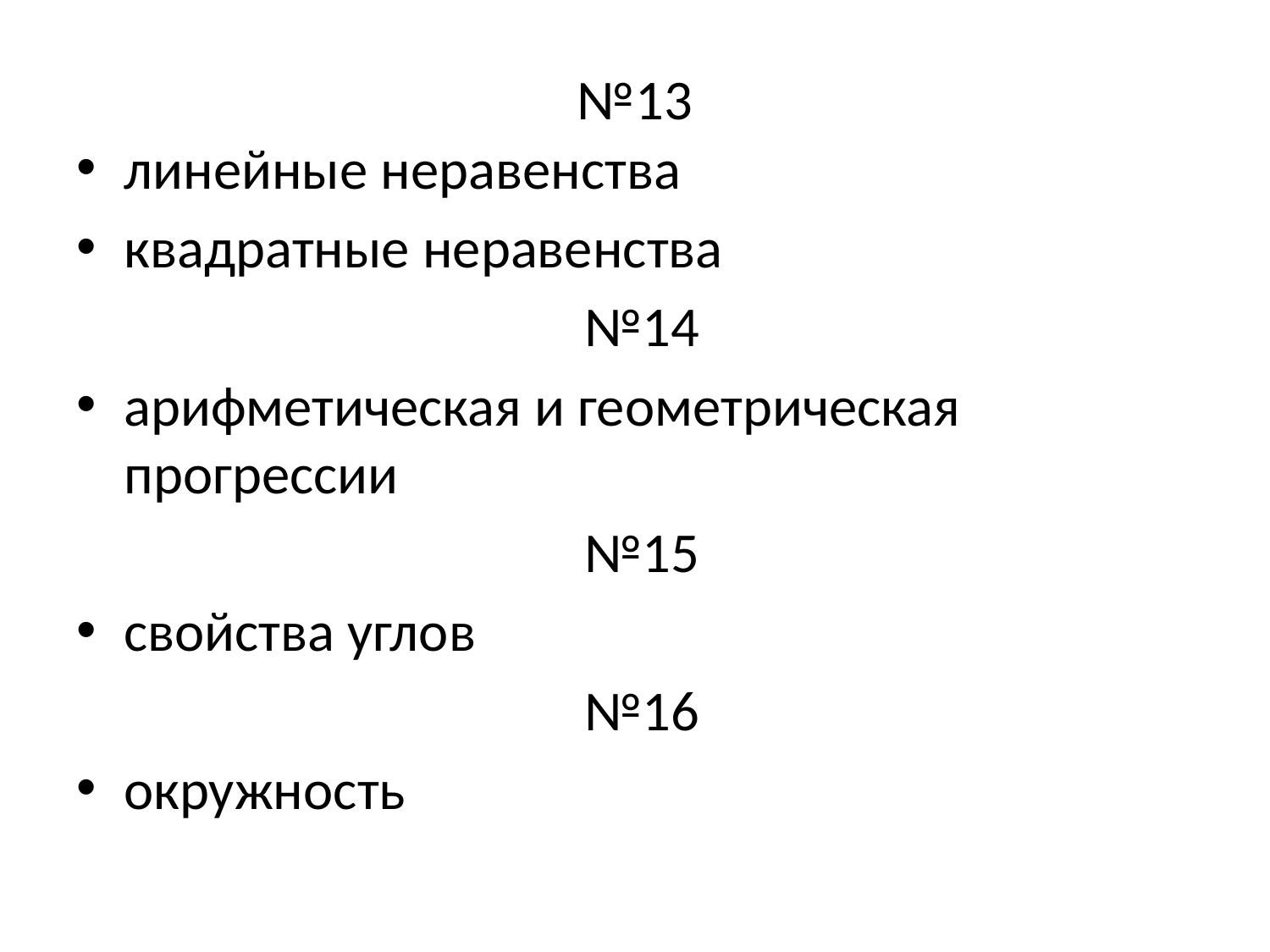

# №13
линейные неравенства
квадратные неравенства
                                        №14
арифметическая и геометрическая прогрессии
                                        №15
свойства углов
                                        №16
окружность